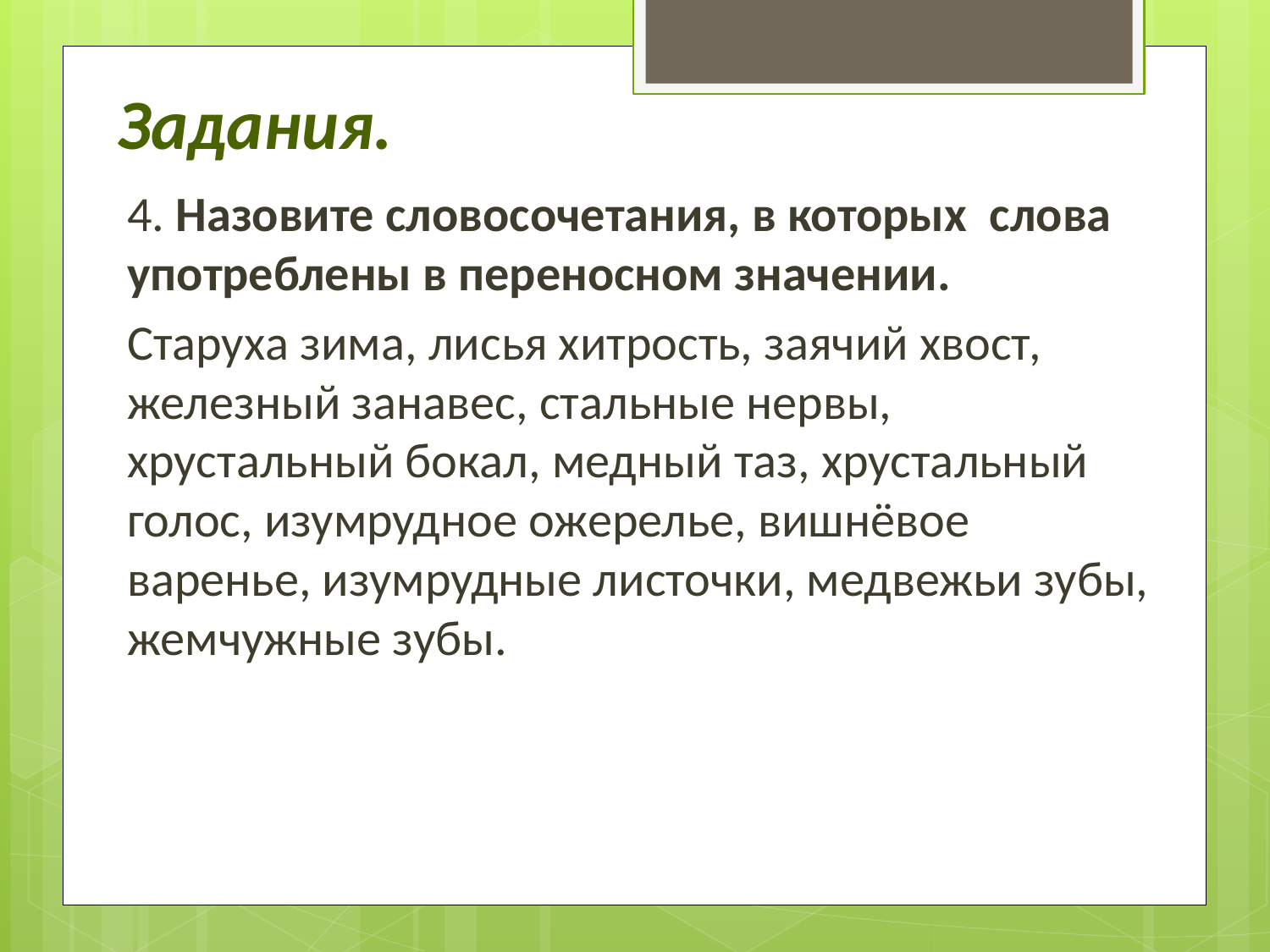

# Задания.
4. Назовите словосочетания, в которых  слова употреблены в переносном значении.
Старуха зима, лисья хитрость, заячий хвост, железный занавес, стальные нервы, хрустальный бокал, медный таз, хрустальный голос, изумрудное ожерелье, вишнёвое варенье, изумрудные листочки, медвежьи зубы, жемчужные зубы.